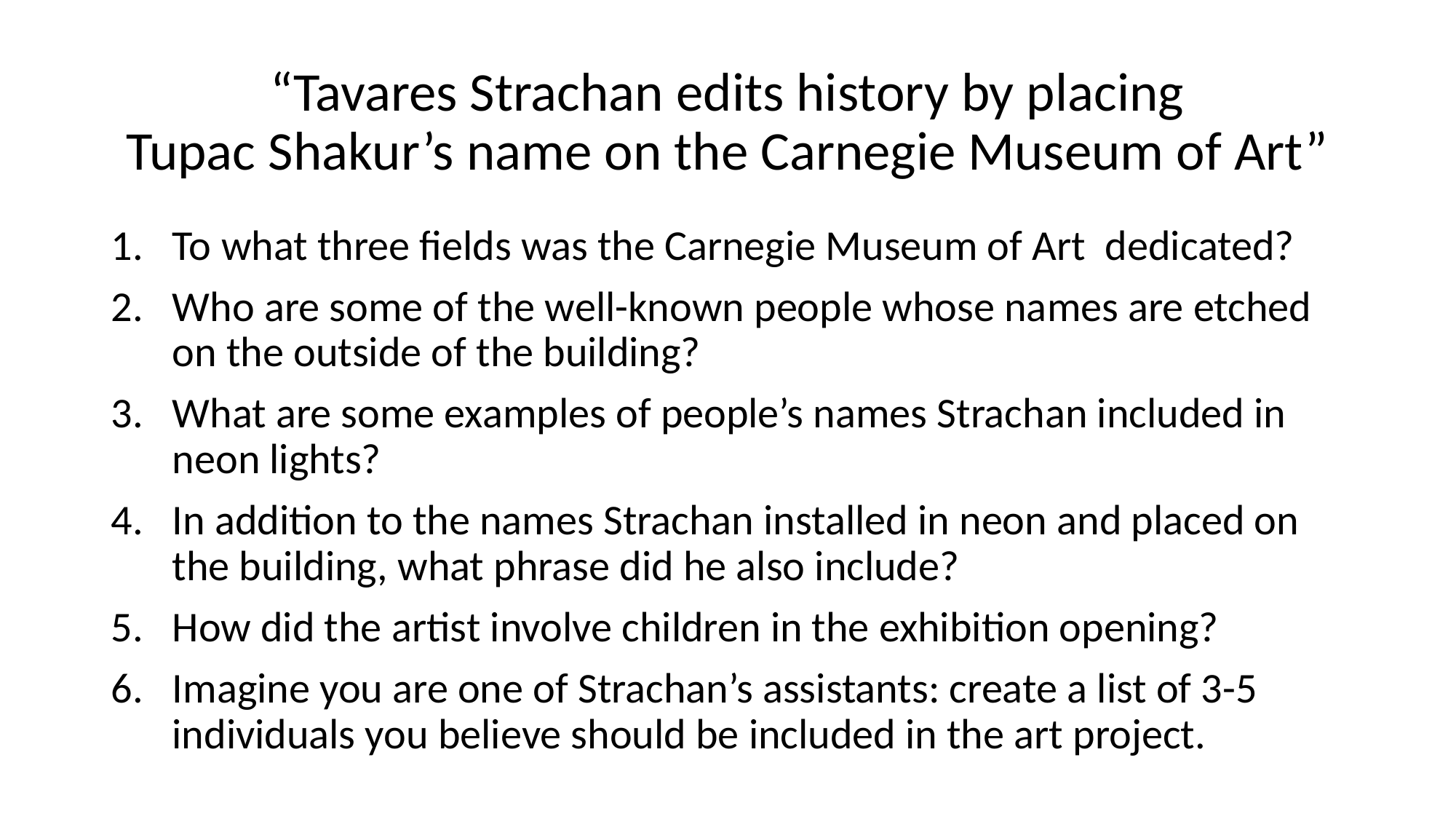

# “Tavares Strachan edits history by placing Tupac Shakur’s name on the Carnegie Museum of Art”
To what three fields was the Carnegie Museum of Art  dedicated?
Who are some of the well-known people whose names are etched on the outside of the building?
What are some examples of people’s names Strachan included in neon lights?
In addition to the names Strachan installed in neon and placed on the building, what phrase did he also include?
How did the artist involve children in the exhibition opening?
Imagine you are one of Strachan’s assistants: create a list of 3-5 individuals you believe should be included in the art project.